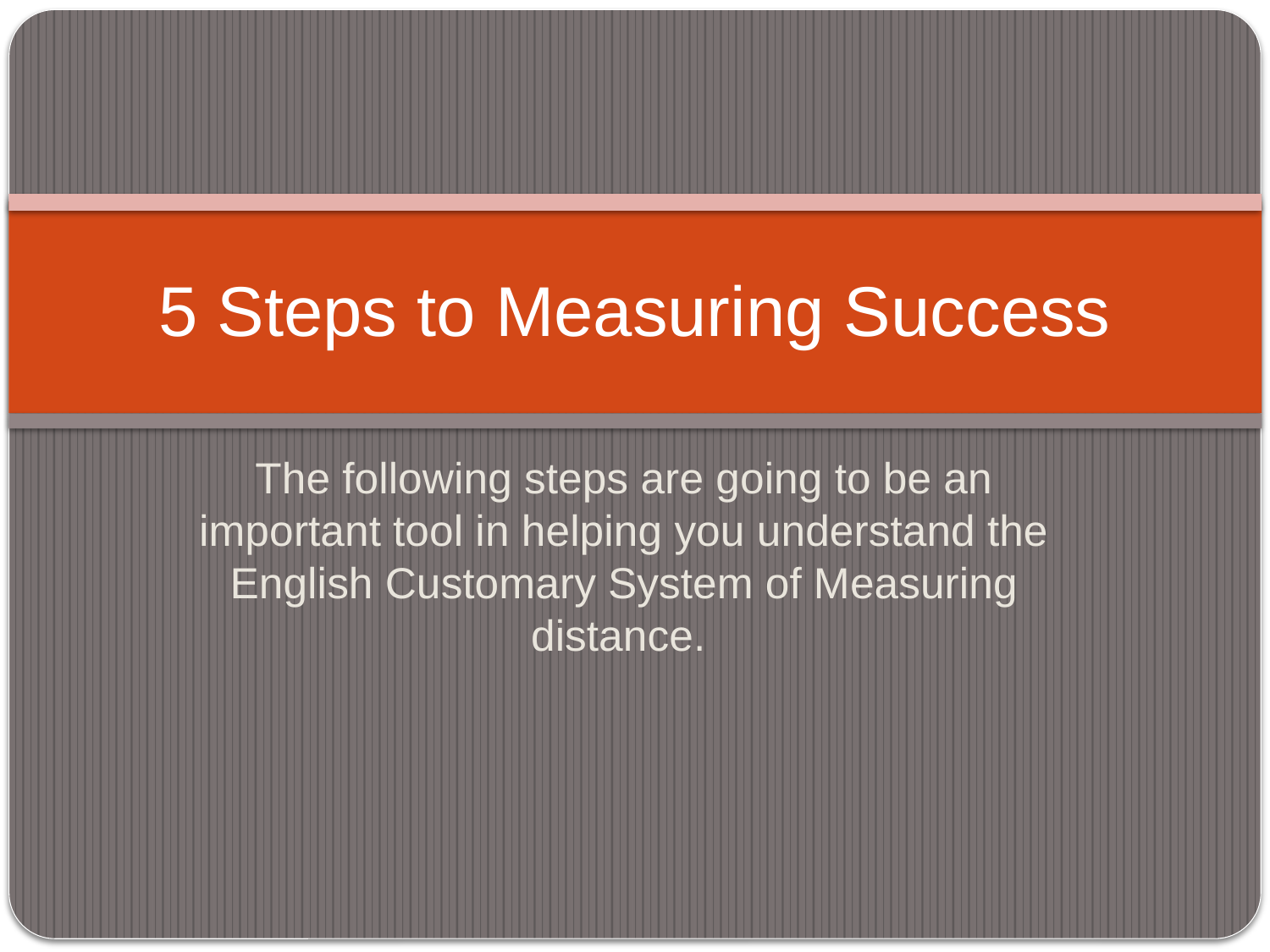

# 5 Steps to Measuring Success
The following steps are going to be an important tool in helping you understand the English Customary System of Measuring distance.